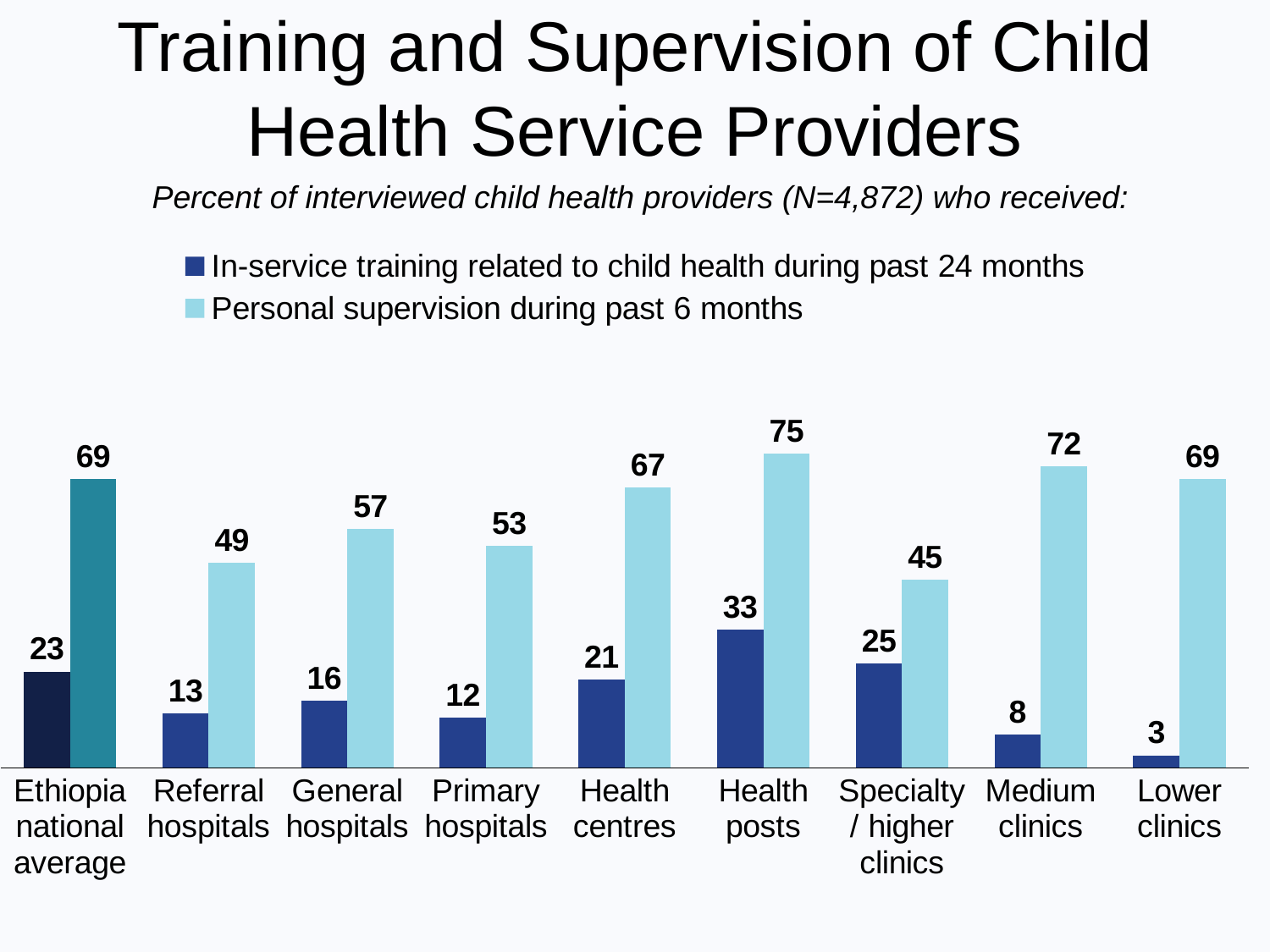

# Training and Supervision of Child Health Service Providers
Percent of interviewed child health providers (N=4,872) who received:

### Chart

| Category | In-service training related to child health during past 24 months | Personal supervision during past 6 months |
|---|---|---|
| Ethiopia national average | 23.0 | 69.0 |
| Referral hospitals | 13.0 | 49.0 |
| General hospitals | 16.0 | 57.0 |
| Primary hospitals | 12.0 | 53.0 |
| Health centres | 21.0 | 67.0 |
| Health posts | 33.0 | 75.0 |
| Specialty/ higher clinics | 25.0 | 45.0 |
| Medium clinics | 8.0 | 72.0 |
| Lower clinics | 3.0 | 69.0 |